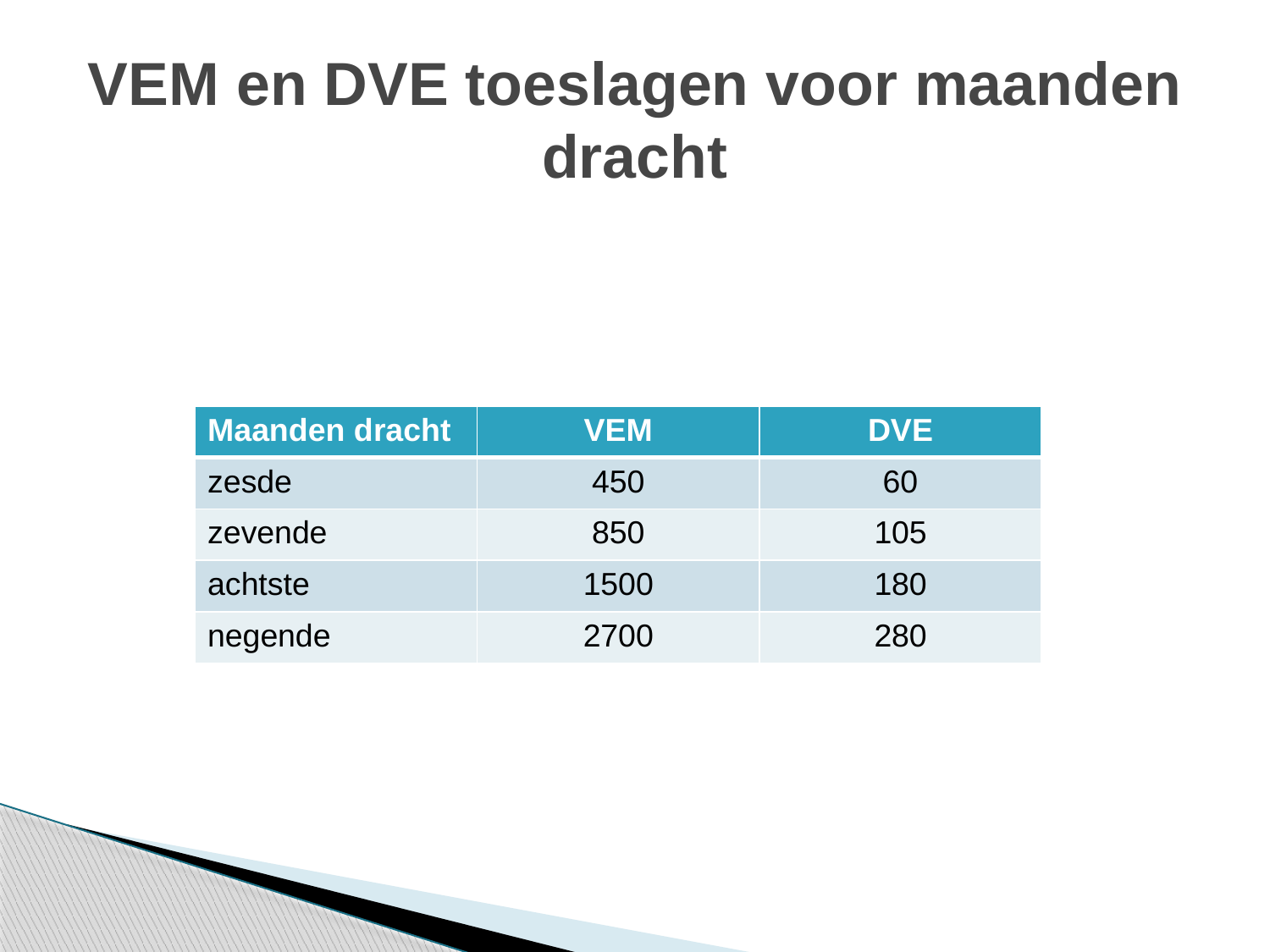

# VEM en DVE toeslagen voor maanden dracht

| Maanden dracht | VEM | DVE |
| --- | --- | --- |
| zesde | 450 | 60 |
| zevende | 850 | 105 |
| achtste | 1500 | 180 |
| negende | 2700 | 280 |